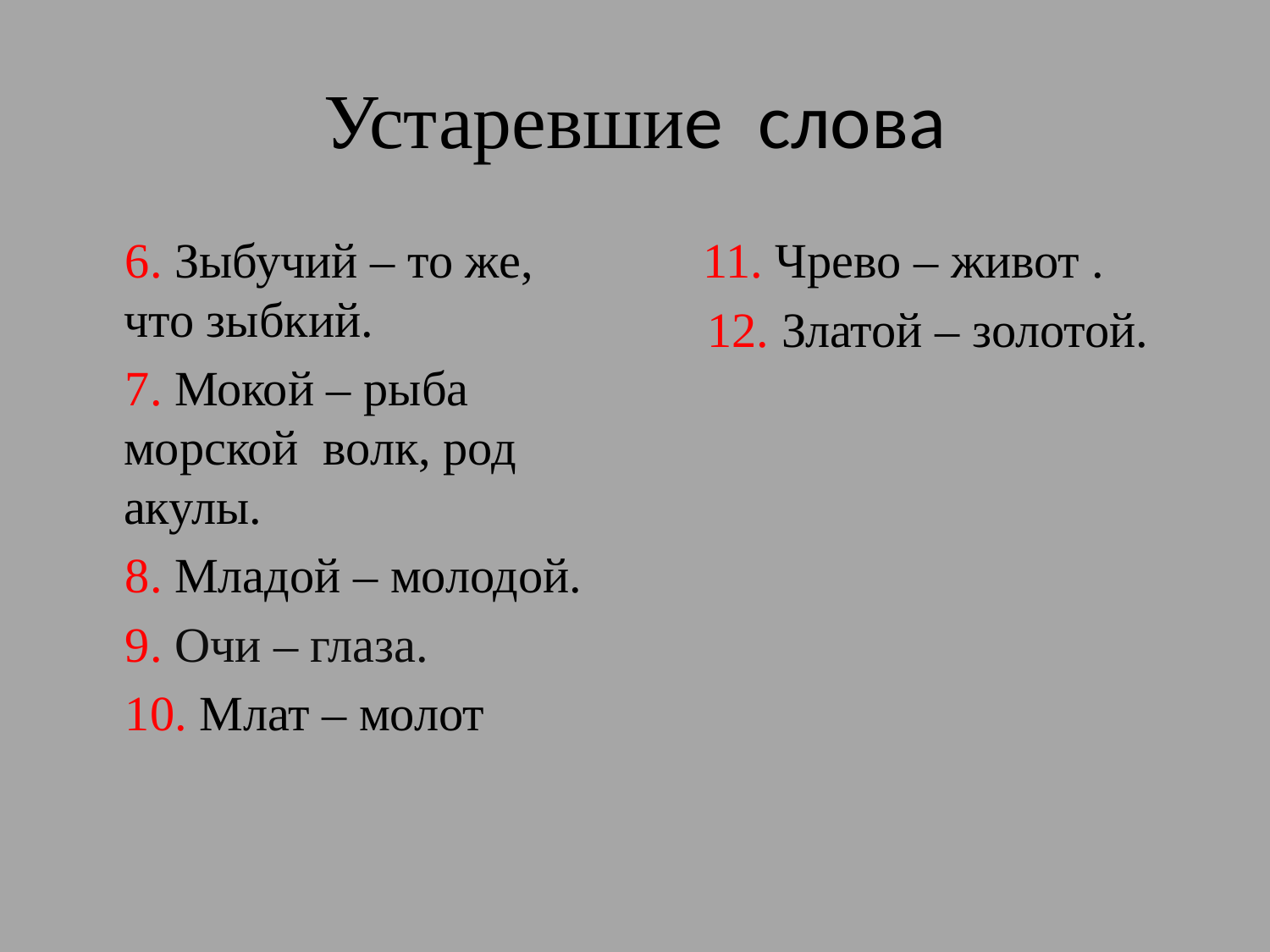

# Устаревшие  слова
    6. Зыбучий – то же, что зыбкий.
    7. Мокой – рыба морской  волк, род акулы.
    8. Младой – молодой.
    9. Очи – глаза.
    10. Млат – молот
    11. Чрево – живот .
    12. Златой – золотой.